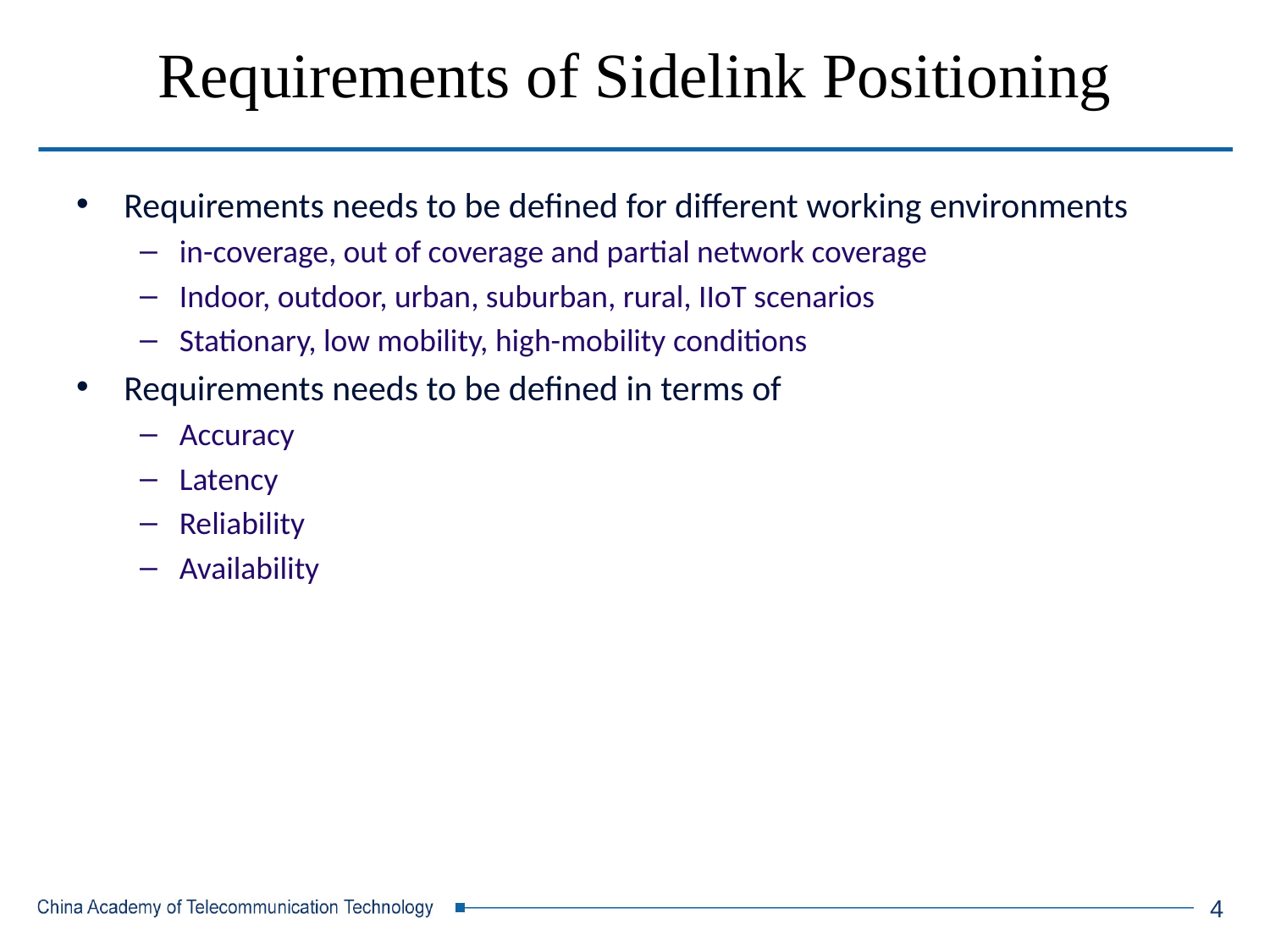

Requirements of Sidelink Positioning
Requirements needs to be defined for different working environments
in-coverage, out of coverage and partial network coverage
Indoor, outdoor, urban, suburban, rural, IIoT scenarios
Stationary, low mobility, high-mobility conditions
Requirements needs to be defined in terms of
Accuracy
Latency
Reliability
Availability

4